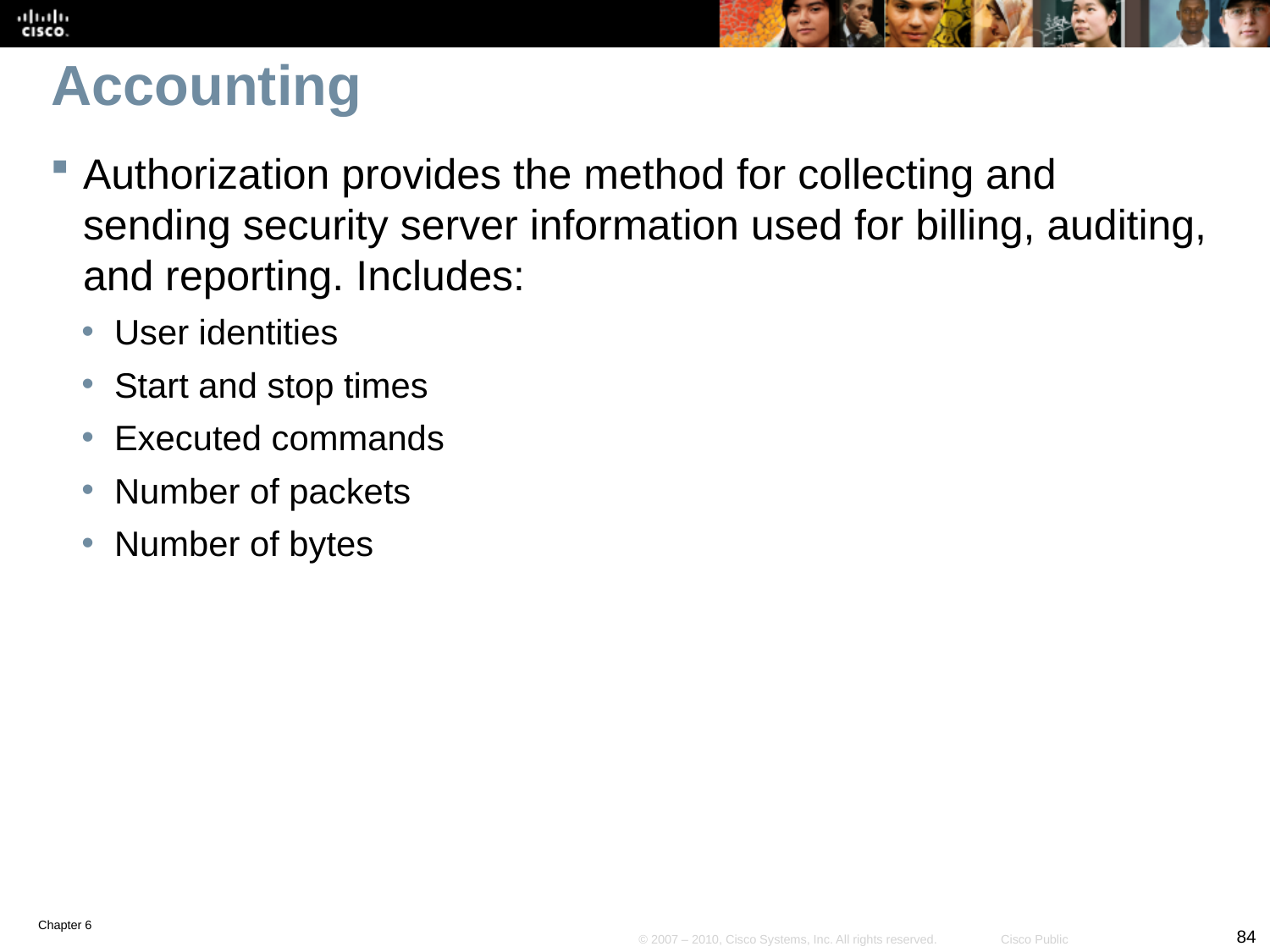

# Accounting
Authorization provides the method for collecting and sending security server information used for billing, auditing, and reporting. Includes:
User identities
Start and stop times
Executed commands
Number of packets
Number of bytes